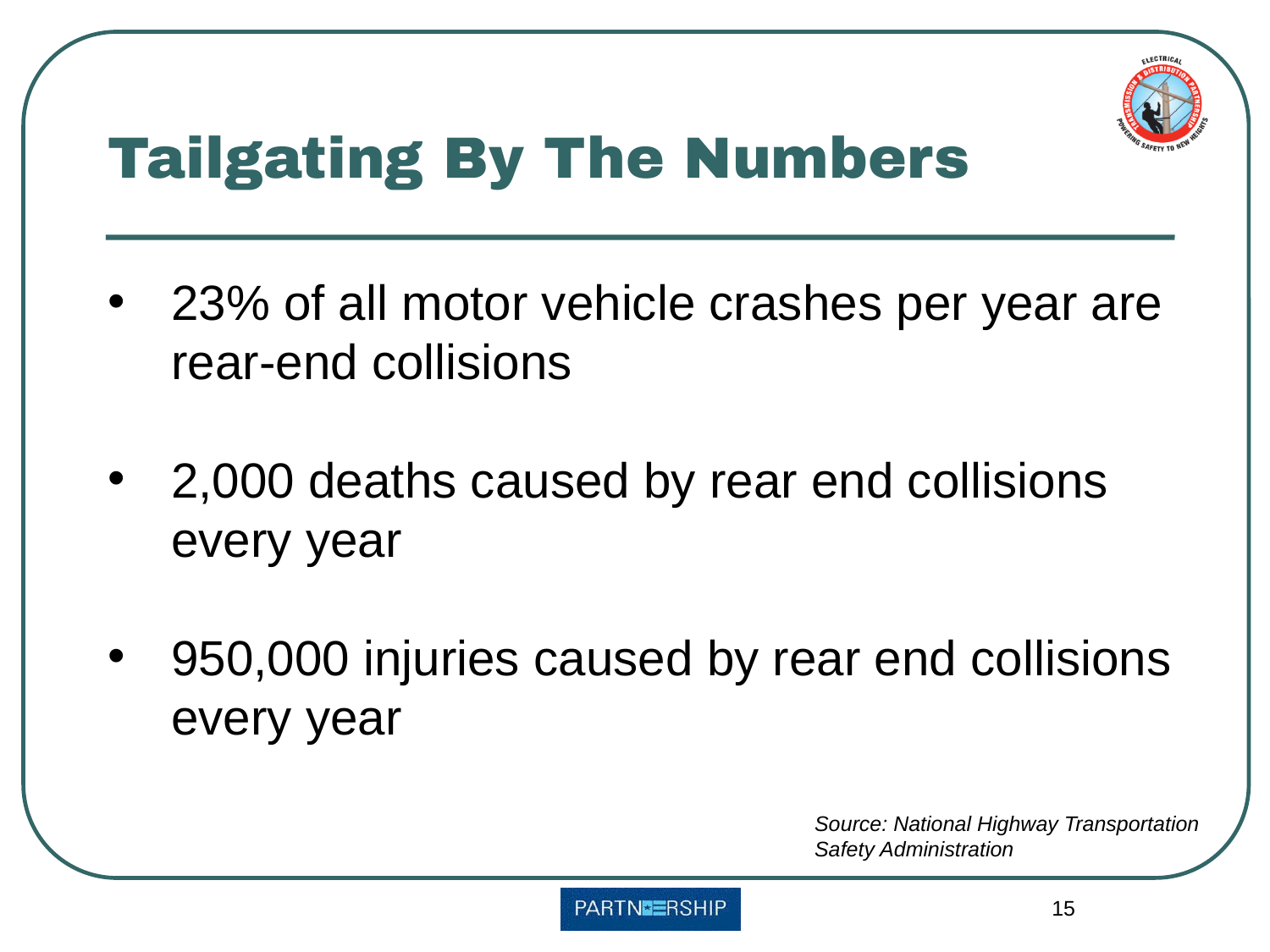

# Tailgating By The Numbers
23% of all motor vehicle crashes per year are rear-end collisions

2,000 deaths caused by rear end collisions every year

950,000 injuries caused by rear end collisions every year
Source: National Highway Transportation Safety Administration
15